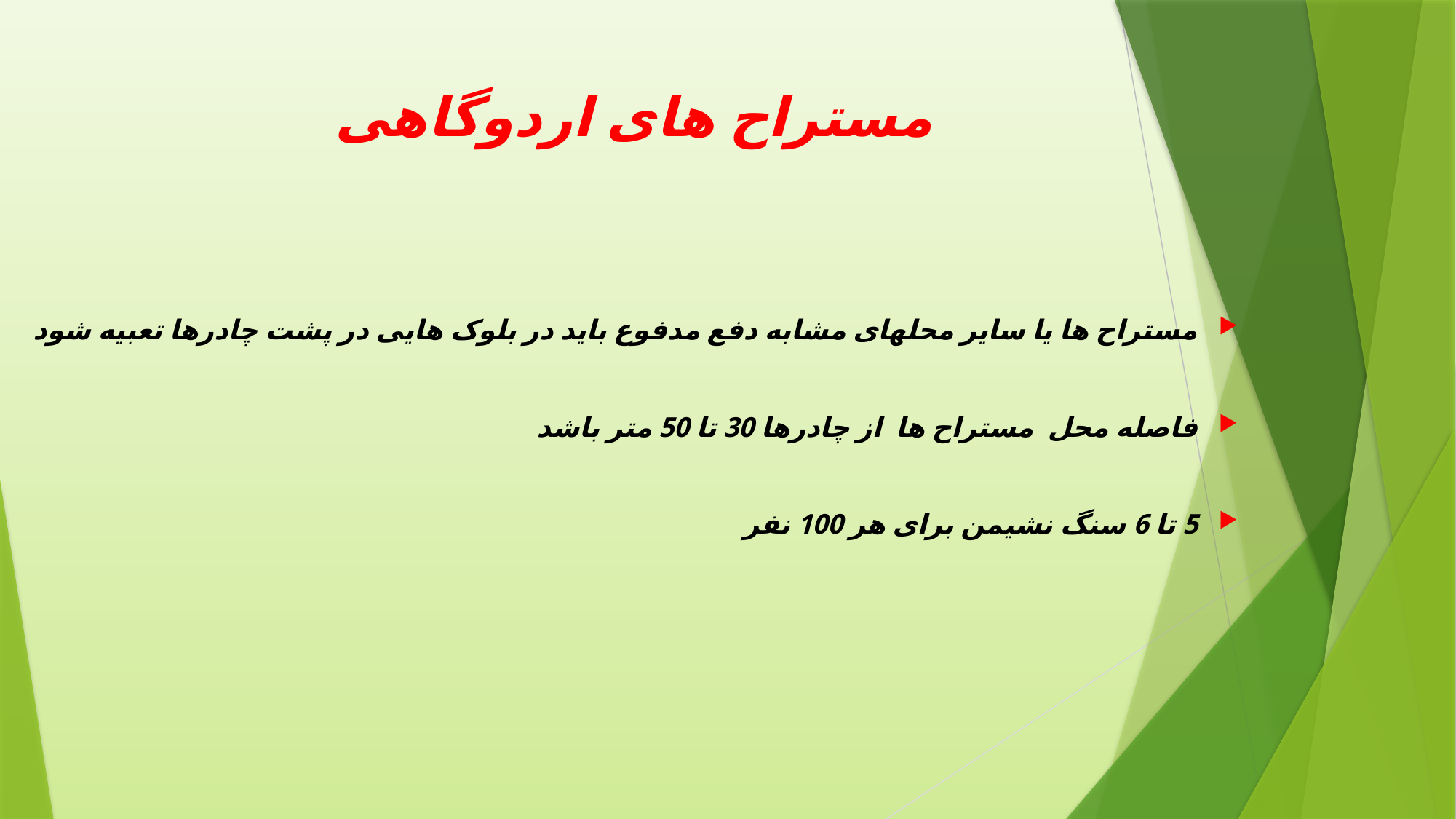

# مستراح های اردوگاهی
مستراح ها یا سایر محلهای مشابه دفع مدفوع باید در بلوک هایی در پشت چادرها تعبیه شود
فاصله محل  مستراح ها  از چادرها 30 تا 50 متر باشد
5 تا 6 سنگ نشیمن برای هر 100 نفر